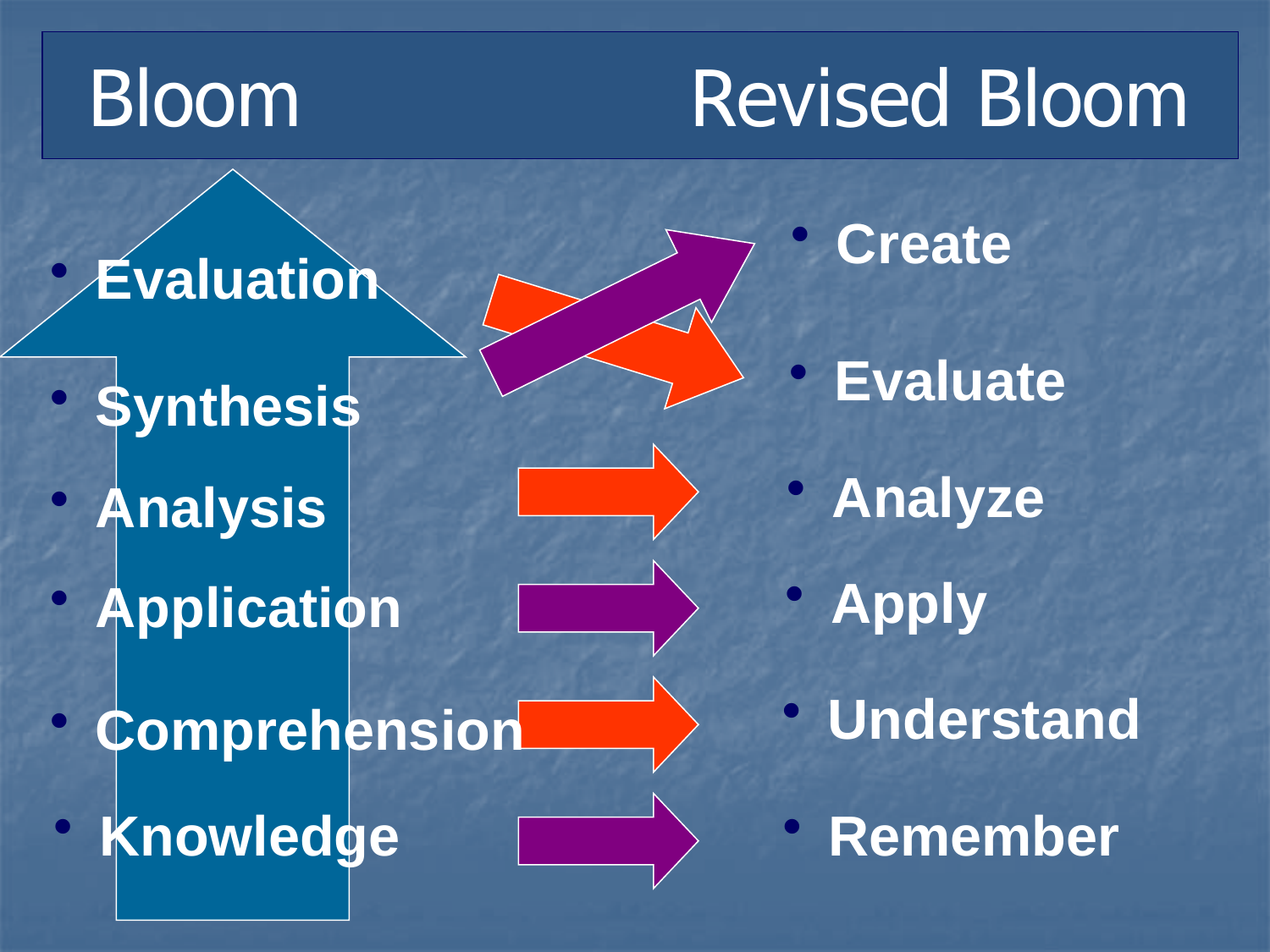

# Bloom                Revised Bloom

 Create
 Evaluation

 Evaluate
 Synthesis

 Analyze
 Analysis

 Apply
 Application

 Understand
 Comprehension
 Knowledge

 Remember